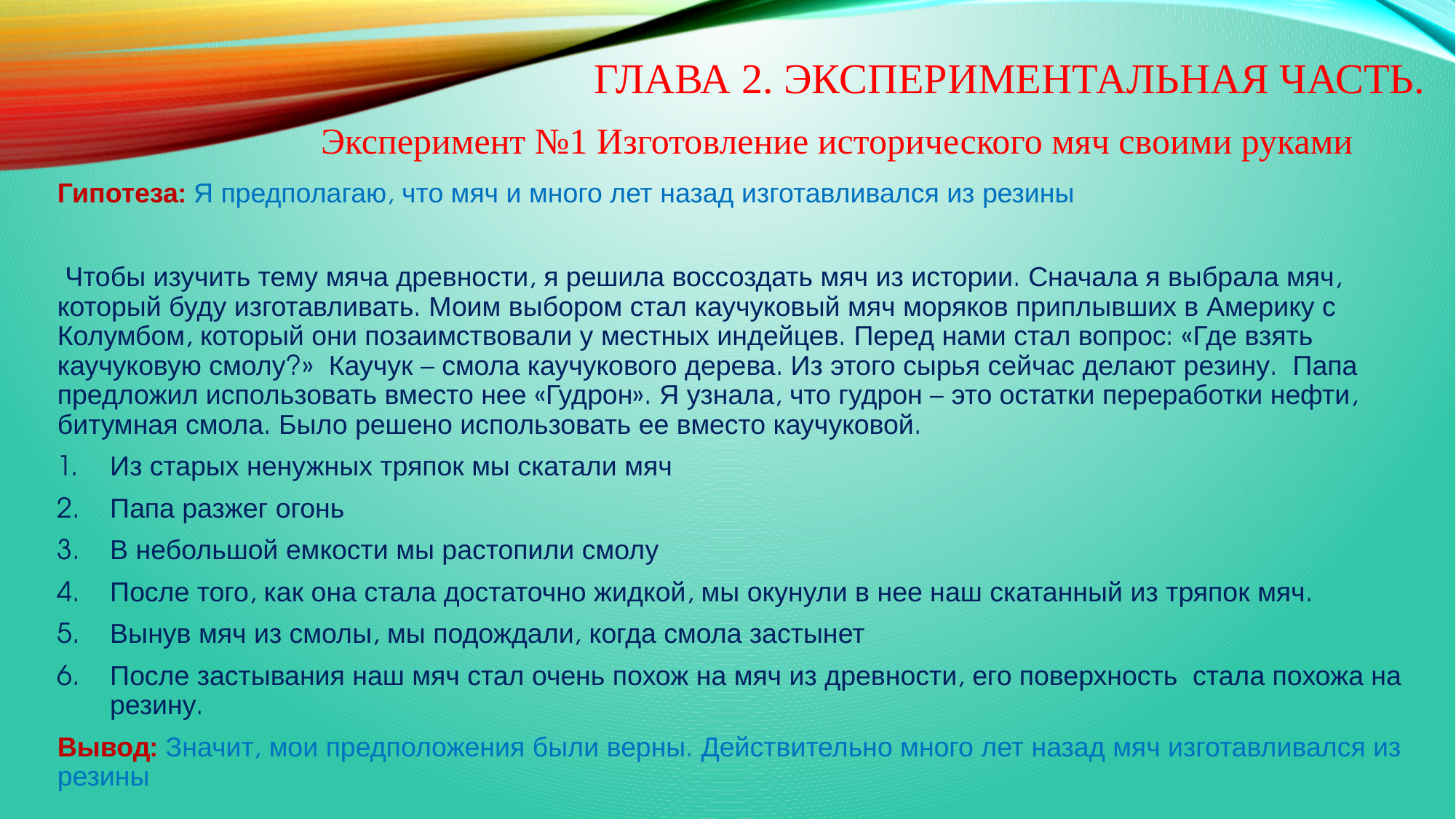

# Глава 2. Экспериментальная часть.
Эксперимент №1 Изготовление исторического мяч своими руками
Гипотеза: Я предполагаю, что мяч и много лет назад изготавливался из резины

 Чтобы изучить тему мяча древности, я решила воссоздать мяч из истории. Сначала я выбрала мяч, который буду изготавливать. Моим выбором стал каучуковый мяч моряков приплывших в Америку с Колумбом, который они позаимствовали у местных индейцев. Перед нами стал вопрос: «Где взять каучуковую смолу?»  Каучук – смола каучукового дерева. Из этого сырья сейчас делают резину.  Папа предложил использовать вместо нее «Гудрон». Я узнала, что гудрон – это остатки переработки нефти, битумная смола. Было решено использовать ее вместо каучуковой.
Из старых ненужных тряпок мы скатали мяч
Папа разжег огонь
В небольшой емкости мы растопили смолу
После того, как она стала достаточно жидкой, мы окунули в нее наш скатанный из тряпок мяч.
Вынув мяч из смолы, мы подождали, когда смола застынет
После застывания наш мяч стал очень похож на мяч из древности, его поверхность  стала похожа на резину.
Вывод: Значит, мои предположения были верны. Действительно много лет назад мяч изготавливался из резины